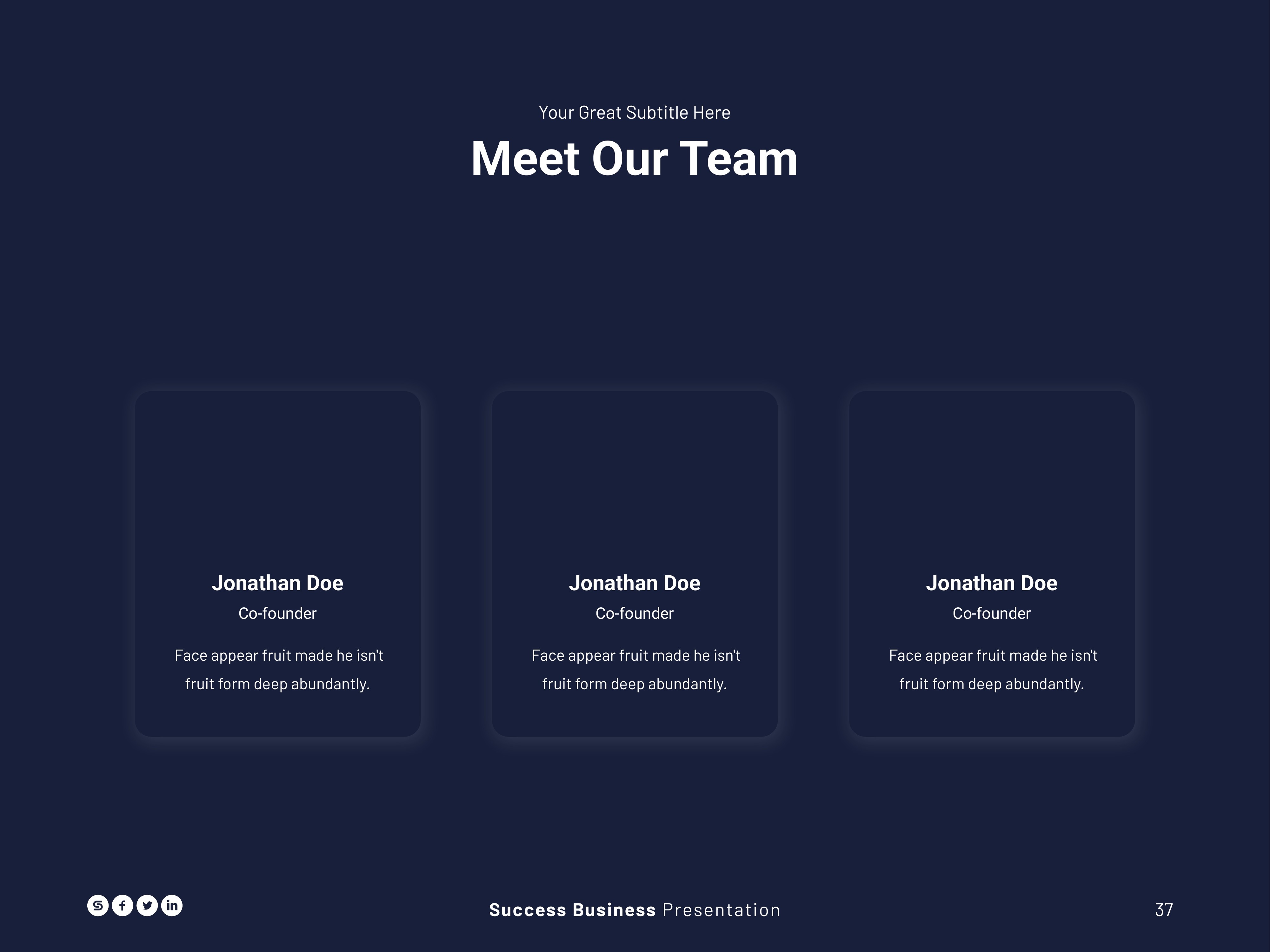

Your Great Subtitle Here
Meet Our Team

Jonathan Doe
Jonathan Doe
Jonathan Doe
Co-founder
Co-founder
Co-founder
 Face appear fruit made he isn't fruit form deep abundantly.
 Face appear fruit made he isn't fruit form deep abundantly.
 Face appear fruit made he isn't fruit form deep abundantly.